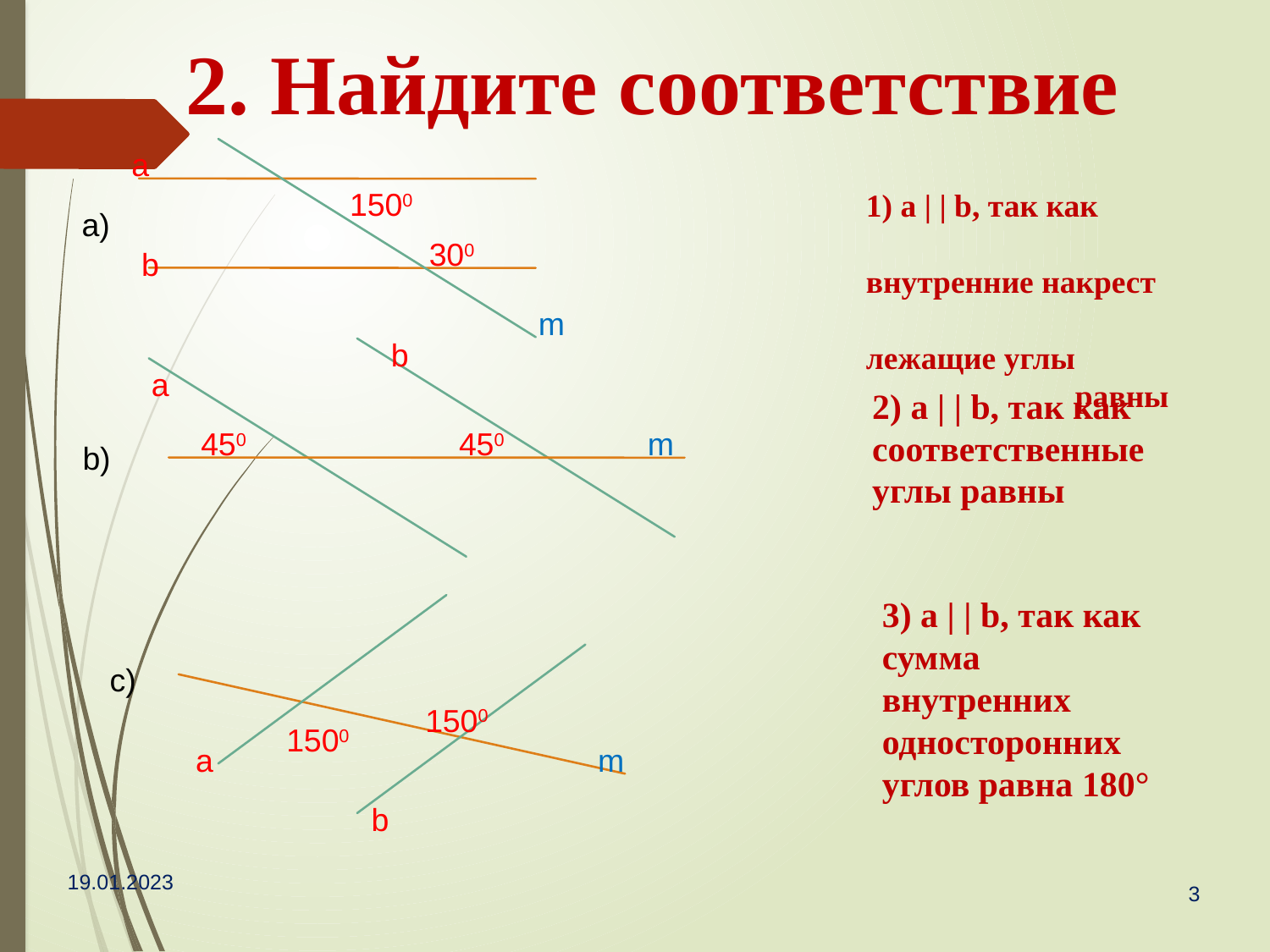

2. Найдите соответствие
a
1500
1) a | | b, так как                                     внутренние накрест                                 лежащие углы                                      равны
a)
300
b
m
b
a
2) a | | b, так как
соответственные
углы равны
450
450
m
b)
3) a | | b, так как
сумма внутренних
односторонних
углов равна 180°
c)
1500
1500
a
m
b
19.01.2023
3